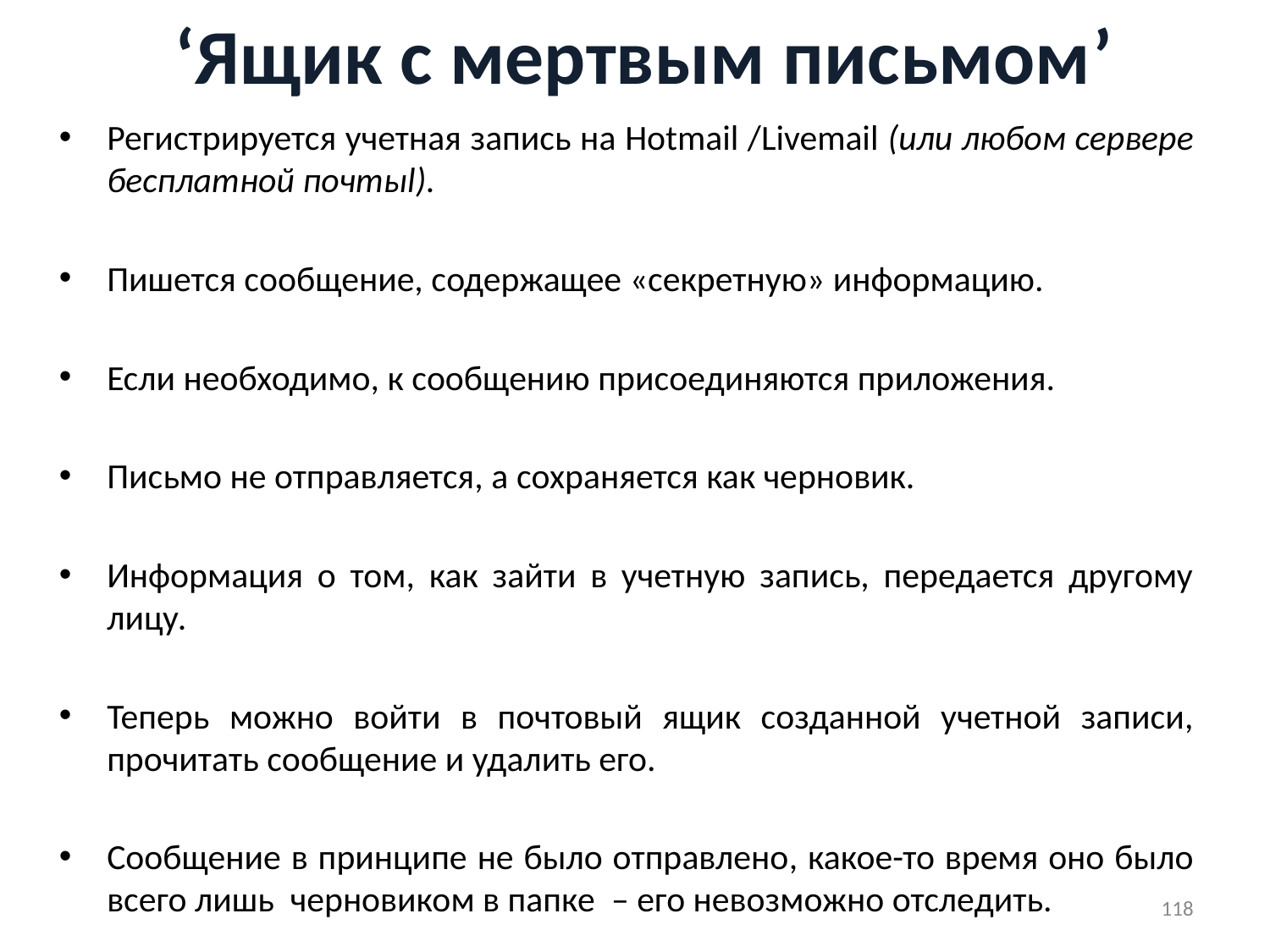

# ‘Ящик с мертвым письмом’
Регистрируется учетная запись на Hotmail /Livemail (или любом сервере бесплатной почтыl).

Пишется сообщение, содержащее «секретную» информацию.

Если необходимо, к сообщению присоединяются приложения.

Письмо не отправляется, а сохраняется как черновик.

Информация о том, как зайти в учетную запись, передается другому лицу.

Теперь можно войти в почтовый ящик созданной учетной записи, прочитать сообщение и удалить его.

Сообщение в принципе не было отправлено, какое-то время оно было всего лишь  черновиком в папке  – его невозможно отследить.
118